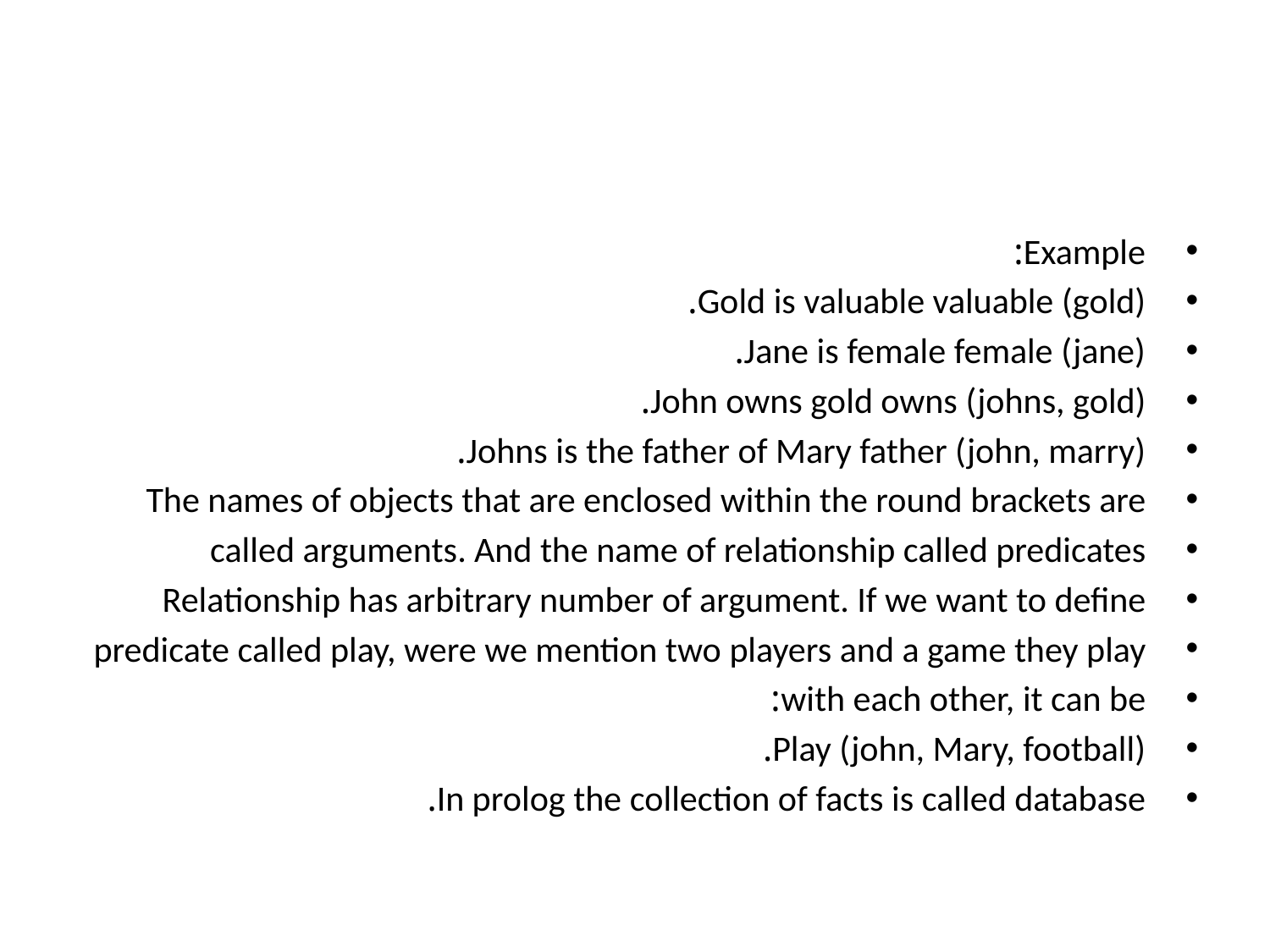

#
Example:
Gold is valuable valuable (gold).
Jane is female female (jane).
John owns gold owns (johns, gold).
Johns is the father of Mary father (john, marry).
The names of objects that are enclosed within the round brackets are
called arguments. And the name of relationship called predicates
Relationship has arbitrary number of argument. If we want to define
predicate called play, were we mention two players and a game they play
with each other, it can be:
Play (john, Mary, football).
In prolog the collection of facts is called database.